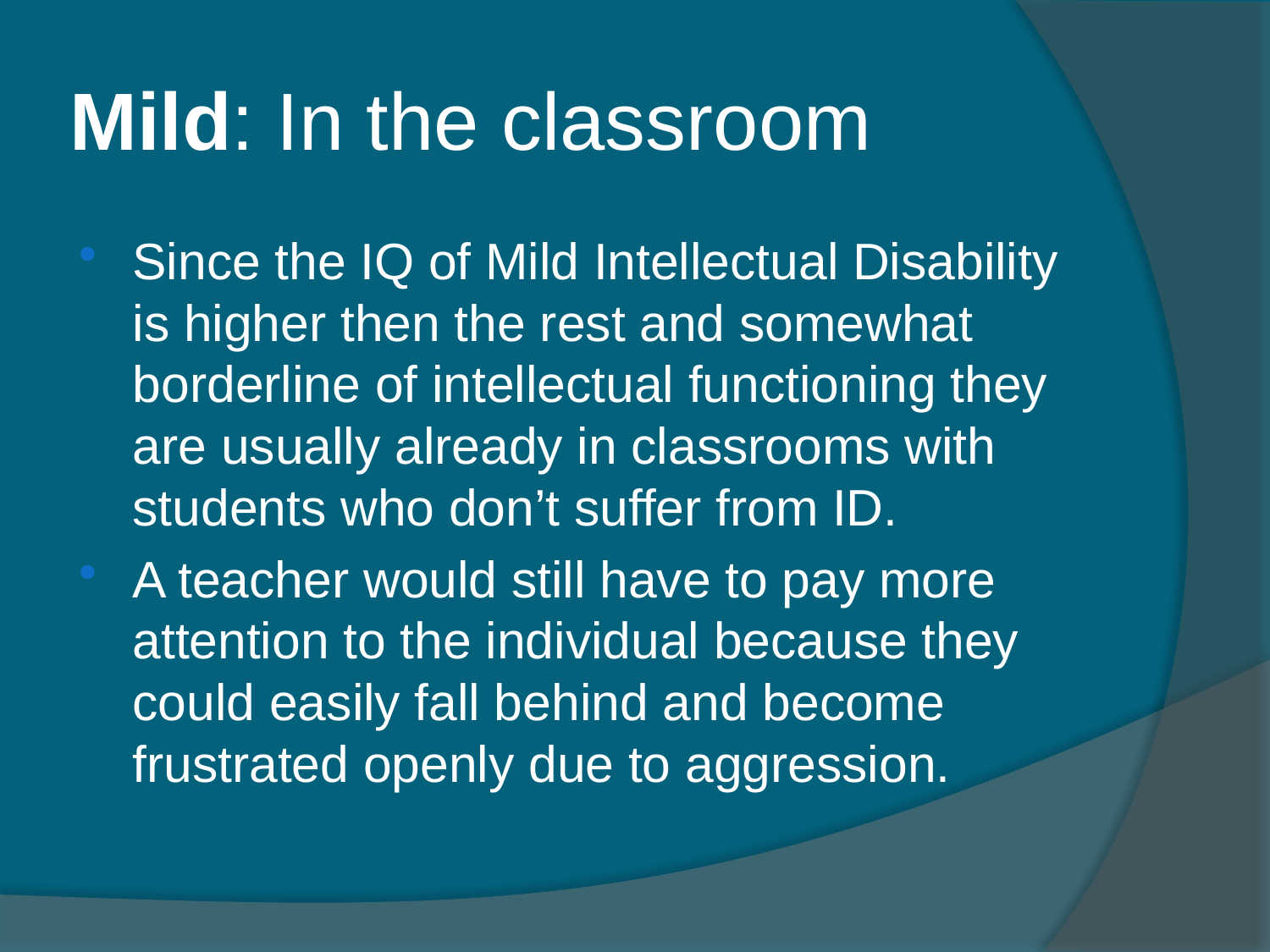

# Mild: In the classroom
Since the IQ of Mild Intellectual Disability is higher then the rest and somewhat borderline of intellectual functioning they are usually already in classrooms with students who don’t suffer from ID.
A teacher would still have to pay more attention to the individual because they could easily fall behind and become frustrated openly due to aggression.